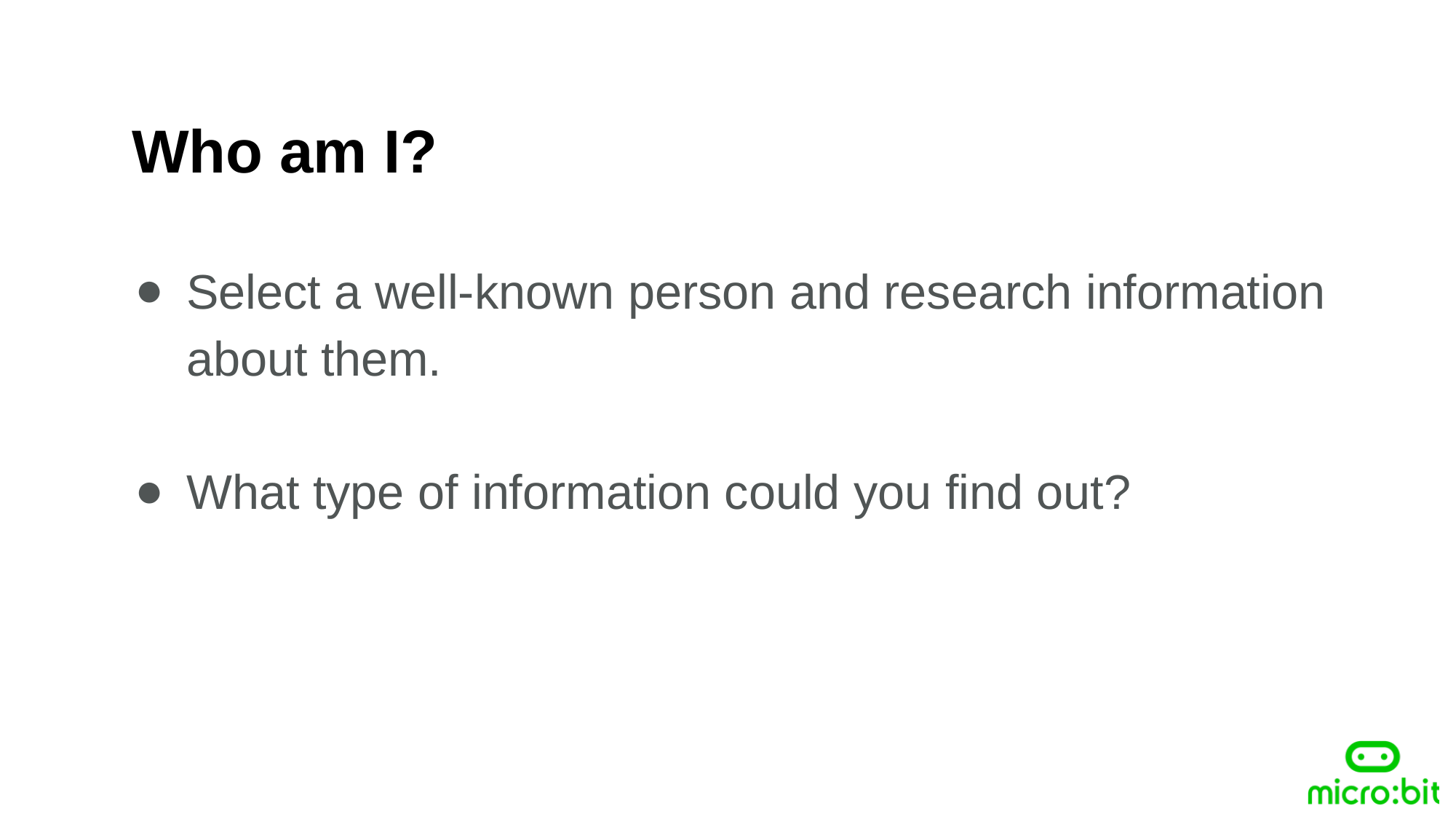

Who am I?

Select a well-known person and research information about them.

What type of information could you find out?